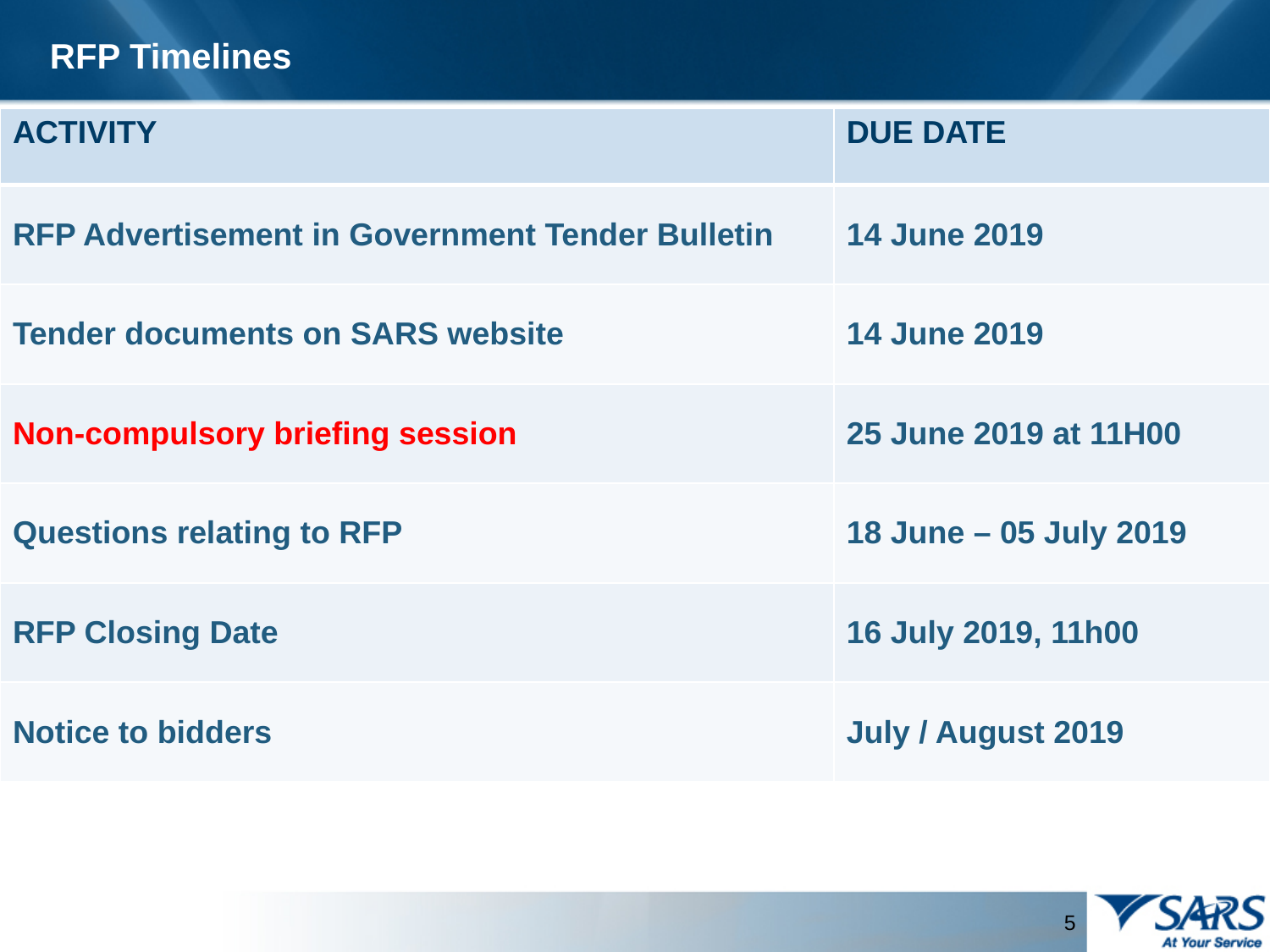

RFP Timelines
| ACTIVITY | DUE DATE |
| --- | --- |
| RFP Advertisement in Government Tender Bulletin | 14 June 2019 |
| Tender documents on SARS website | 14 June 2019 |
| Non-compulsory briefing session | 25 June 2019 at 11H00 |
| Questions relating to RFP | 18 June – 05 July 2019 |
| RFP Closing Date | 16 July 2019, 11h00 |
| Notice to bidders | July / August 2019 |
5